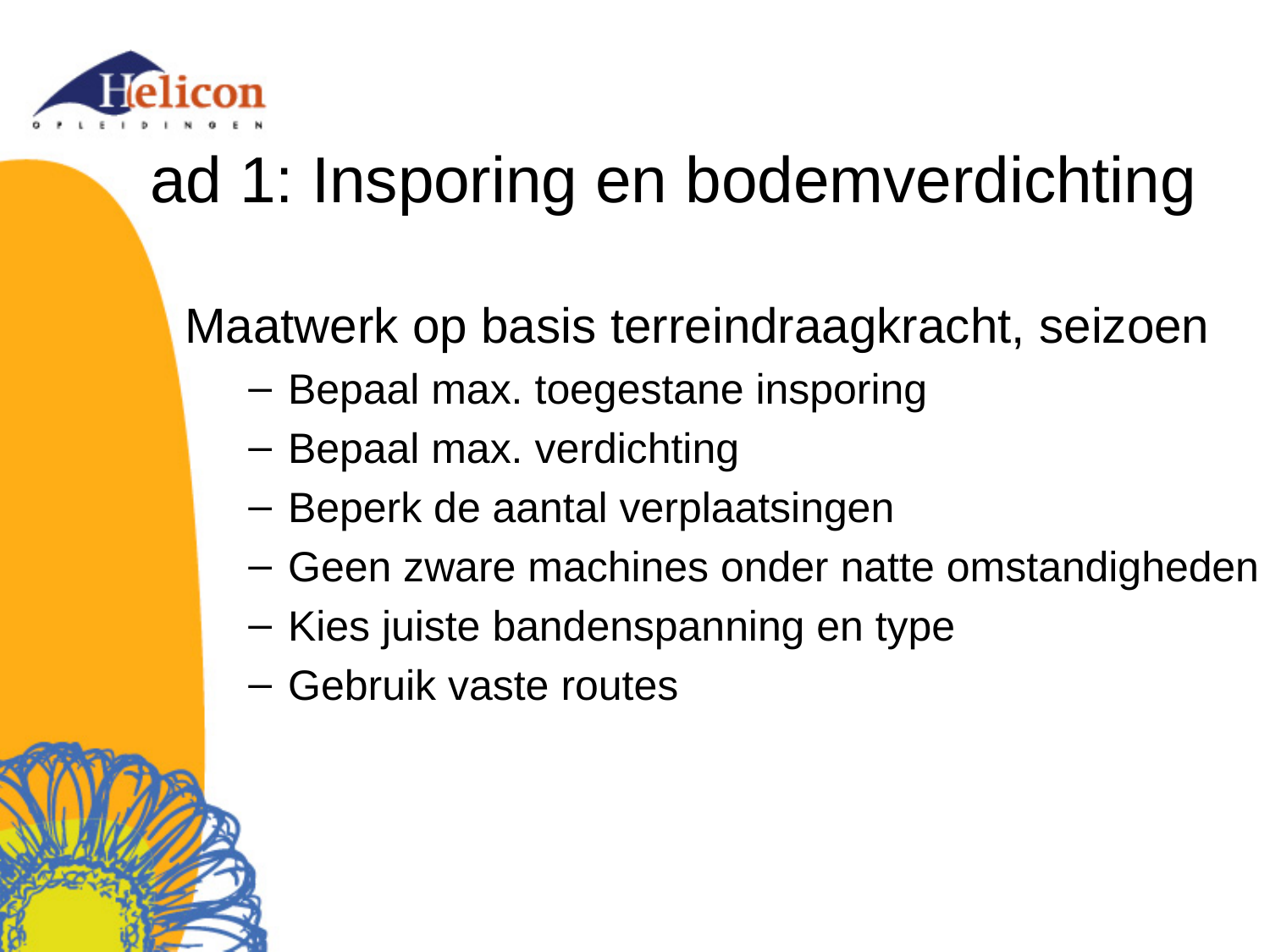

# ad 1: Insporing en bodemverdichting
Maatwerk op basis terreindraagkracht, seizoen
Bepaal max. toegestane insporing
Bepaal max. verdichting
Beperk de aantal verplaatsingen
Geen zware machines onder natte omstandigheden
Kies juiste bandenspanning en type
Gebruik vaste routes